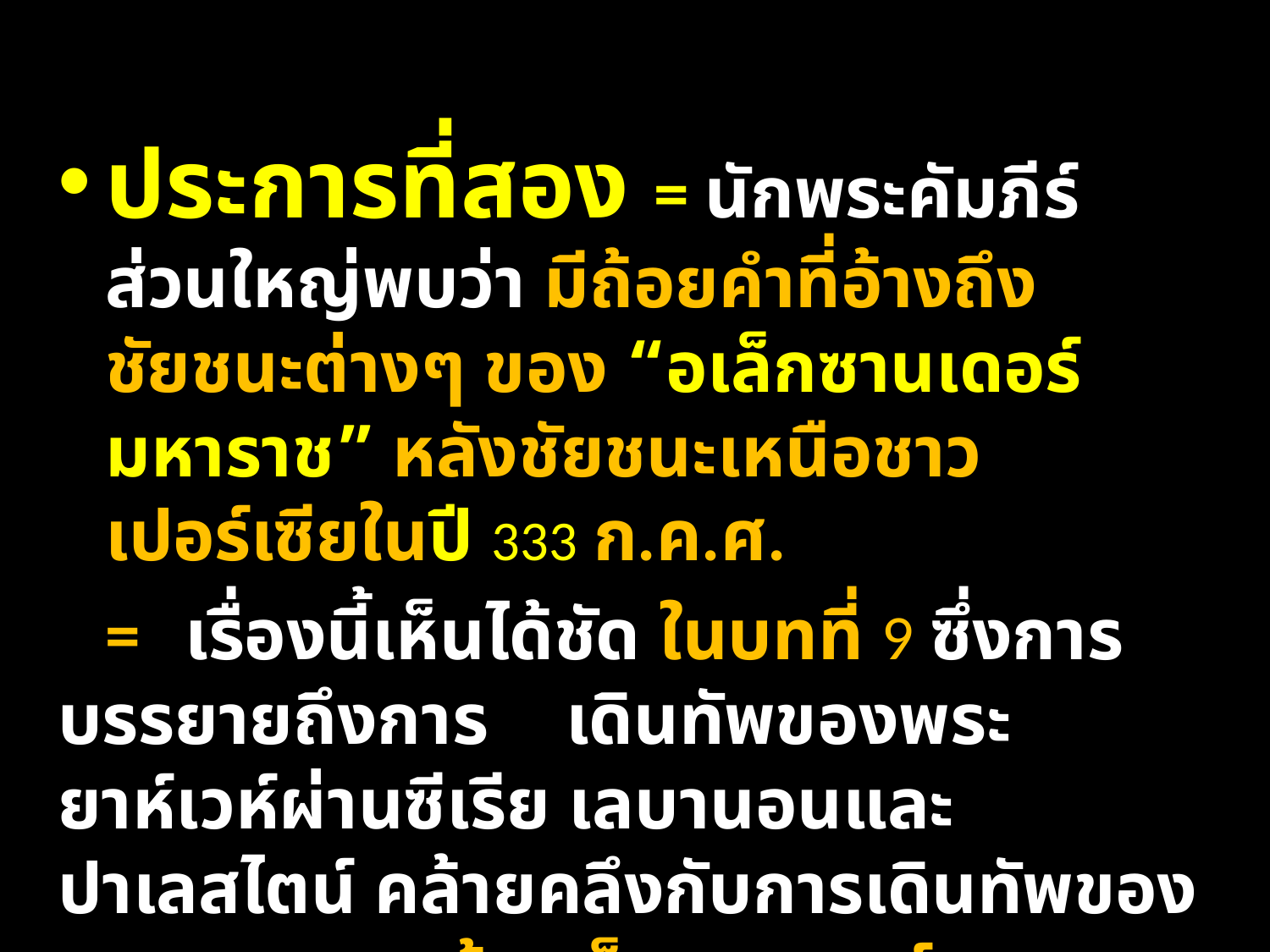

ประการที่สอง = นักพระคัมภีร์ส่วนใหญ่พบว่า มีถ้อยคำที่อ้างถึงชัยชนะต่างๆ ของ “อเล็กซานเดอร์ มหาราช” หลังชัยชนะเหนือชาวเปอร์เซียในปี 333 ก.ค.ศ.
   =	เรื่องนี้เห็นได้ชัด ในบทที่ 9 ซึ่งการบรรยายถึงการ	เดินทัพของพระยาห์เวห์ผ่านซีเรีย เลบานอนและ	ปาเลสไตน์ คล้ายคลึงกับการเดินทัพของ        	พระเจ้าอเล็กซานเดอร์ มหาราช (อ่านข้อ 1-8)